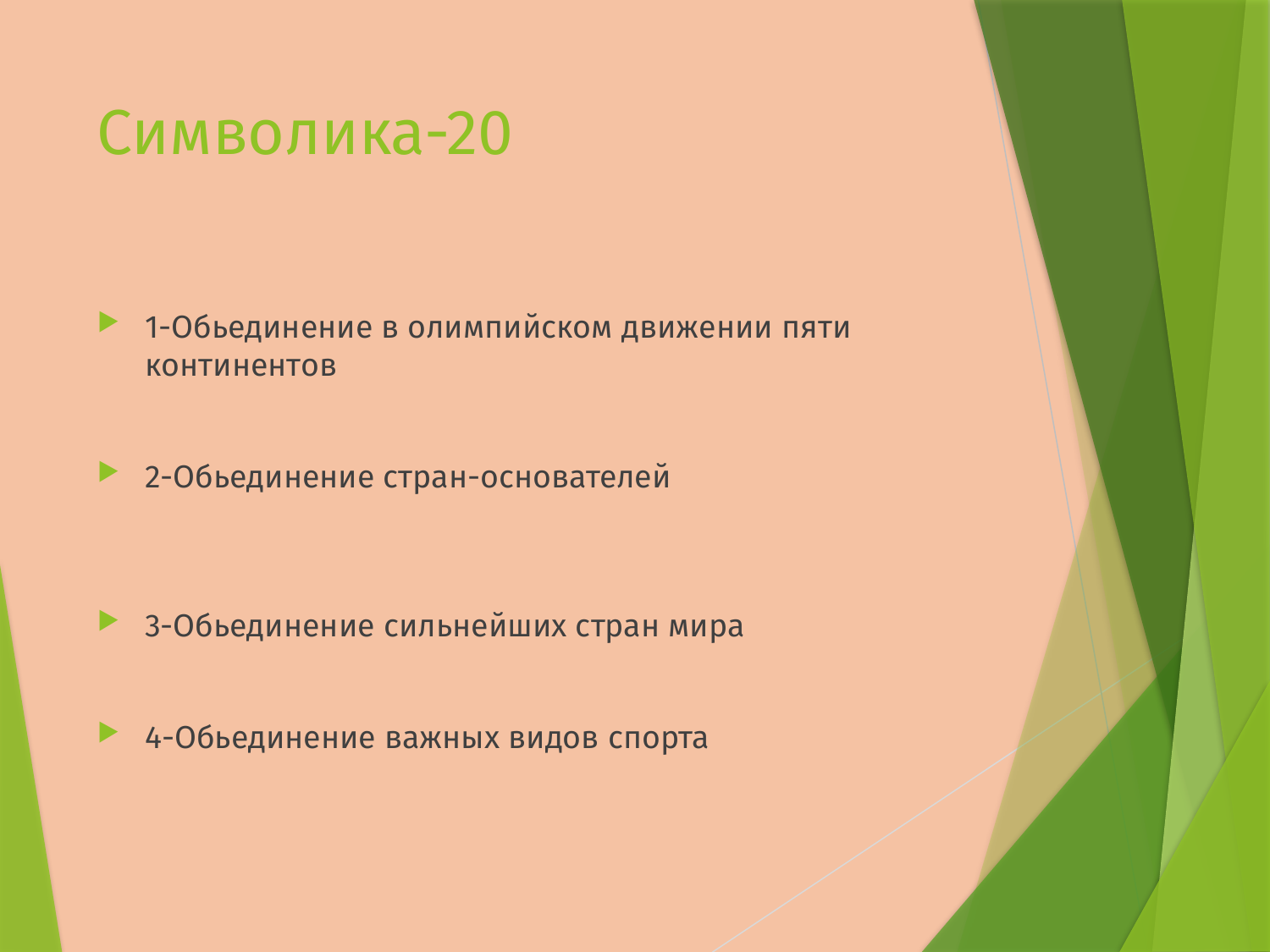

# Символика-20
1-Обьединение в олимпийском движении пяти континентов

2-Обьединение стран-основателей

3-Обьединение сильнейших стран мира

4-Обьединение важных видов спорта